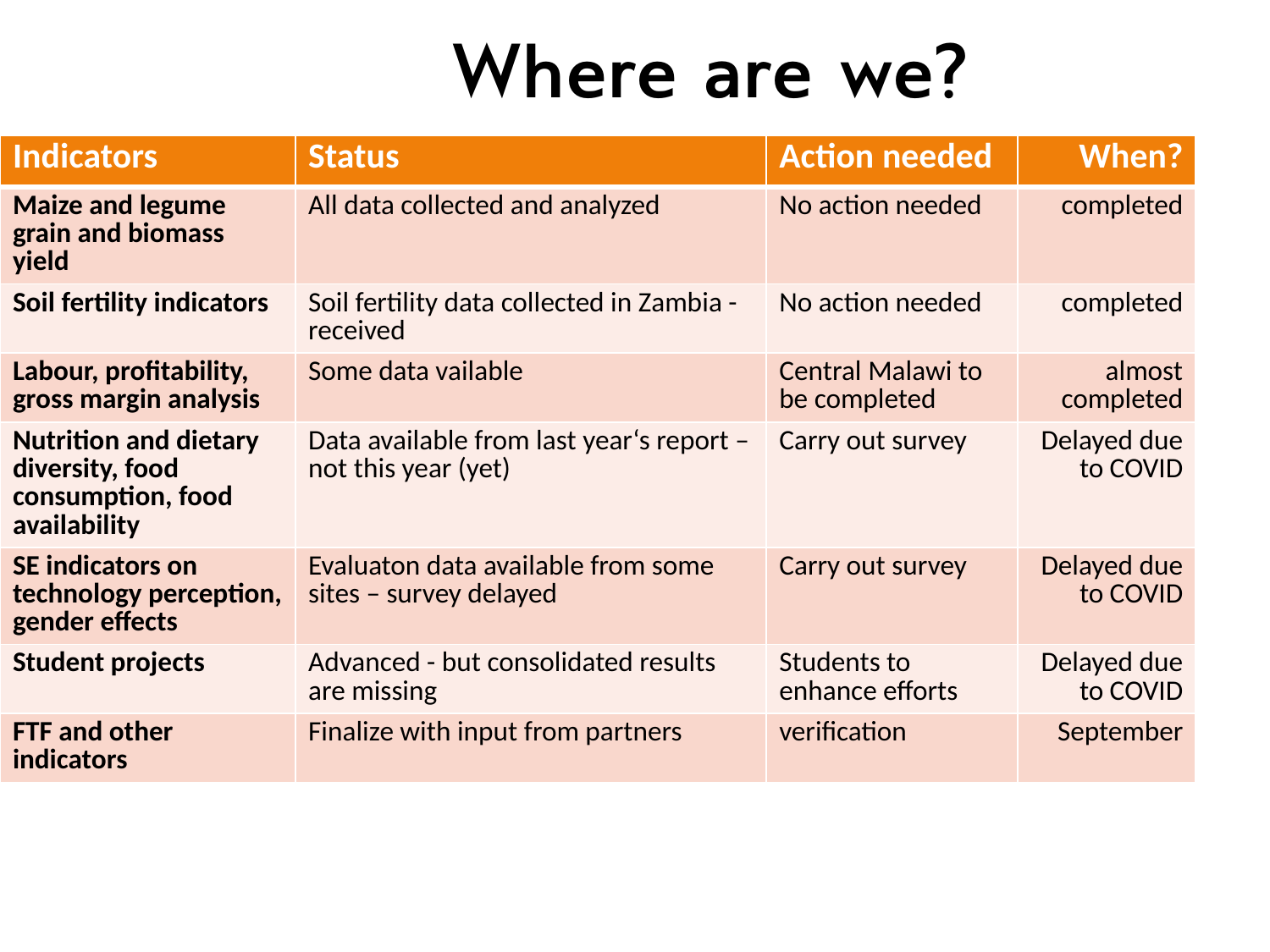

Where are we?
| Indicators | Status | Action needed | When? |
| --- | --- | --- | --- |
| Maize and legume grain and biomass yield | All data collected and analyzed | No action needed | completed |
| Soil fertility indicators | Soil fertility data collected in Zambia - received | No action needed | completed |
| Labour, profitability, gross margin analysis | Some data vailable | Central Malawi to be completed | almost completed |
| Nutrition and dietary diversity, food consumption, food availability | Data available from last year‘s report – not this year (yet) | Carry out survey | Delayed due to COVID |
| SE indicators on technology perception, gender effects | Evaluaton data available from some sites – survey delayed | Carry out survey | Delayed due to COVID |
| Student projects | Advanced - but consolidated results are missing | Students to enhance efforts | Delayed due to COVID |
| FTF and other indicators | Finalize with input from partners | verification | September |